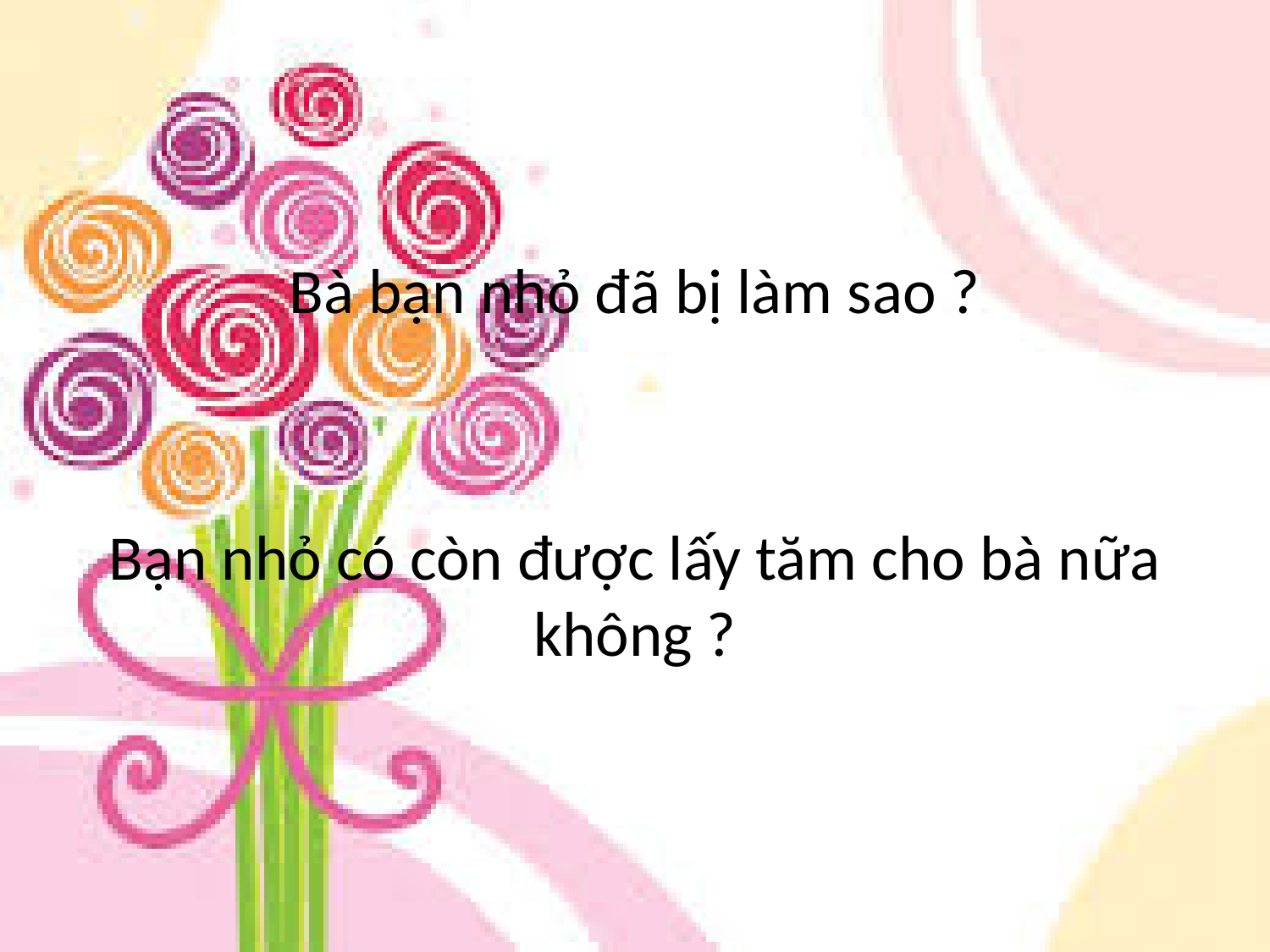

Bà bạn nhỏ đã bị làm sao ?

Bạn nhỏ có còn được lấy tăm cho bà nữa không ?
#